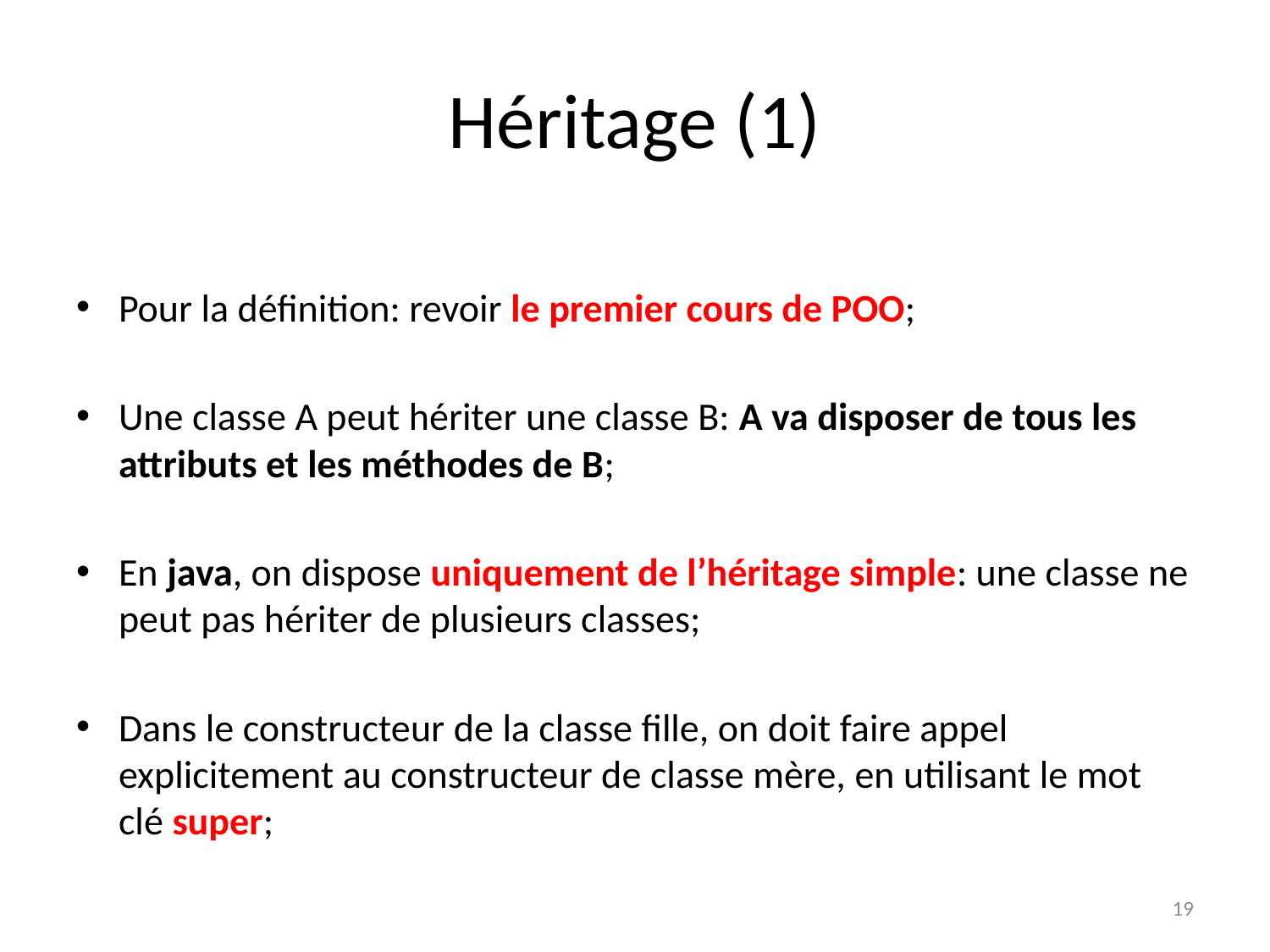

# Héritage (1)

Pour la définition: revoir le premier cours de POO;

Une classe A peut hériter une classe B: A va disposer de tous les attributs et les méthodes de B;

En java, on dispose uniquement de l’héritage simple: une classe ne peut pas hériter de plusieurs classes;

Dans le constructeur de la classe fille, on doit faire appel explicitement au constructeur de classe mère, en utilisant le mot clé super;
19